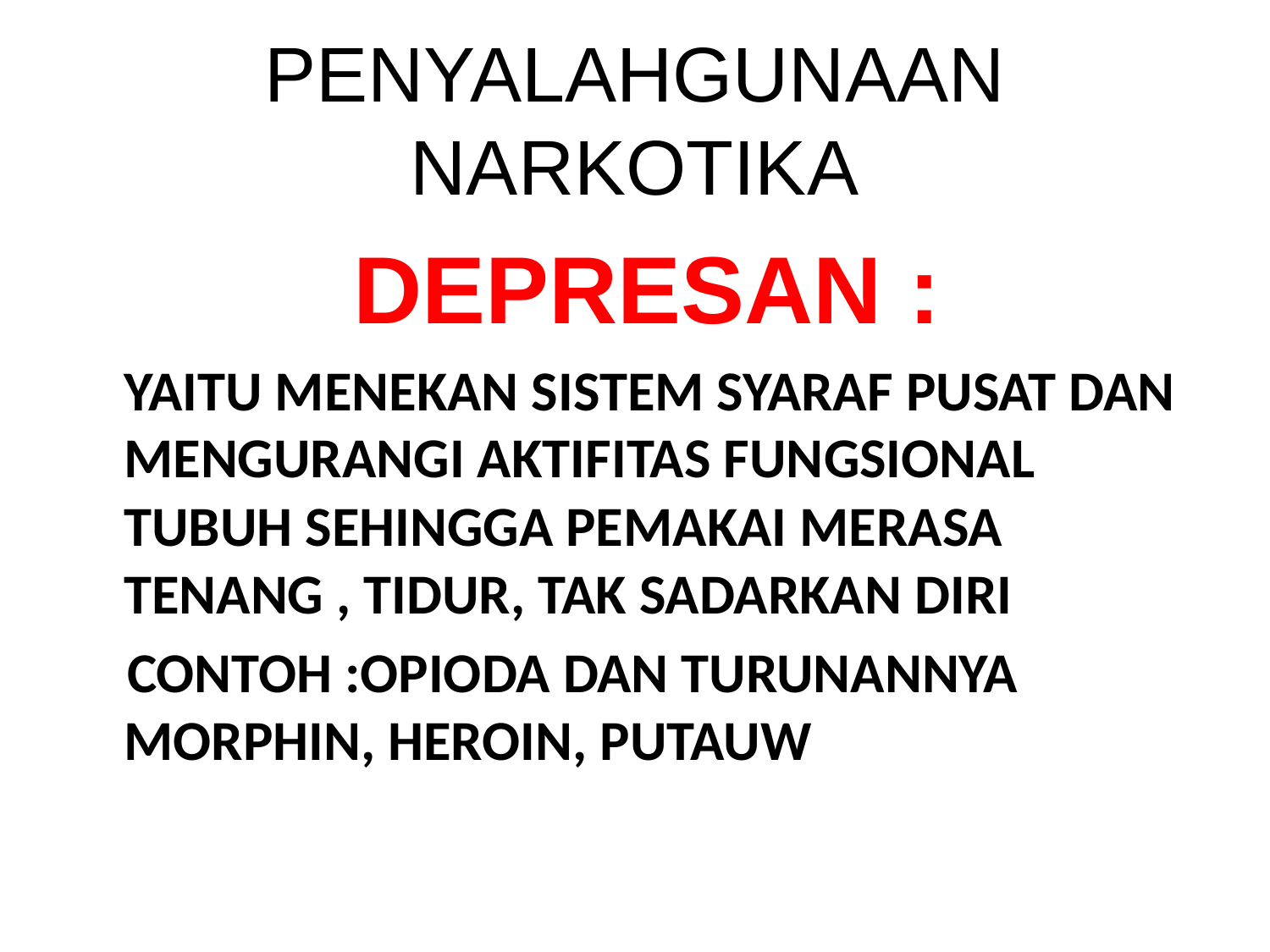

# PENYALAHGUNAAN NARKOTIKA
    DEPRESAN :
	YAITU MENEKAN SISTEM SYARAF PUSAT DAN MENGURANGI AKTIFITAS FUNGSIONAL TUBUH SEHINGGA PEMAKAI MERASA TENANG , TIDUR, TAK SADARKAN DIRI
    CONTOH :OPIODA DAN TURUNANNYA MORPHIN, HEROIN, PUTAUW